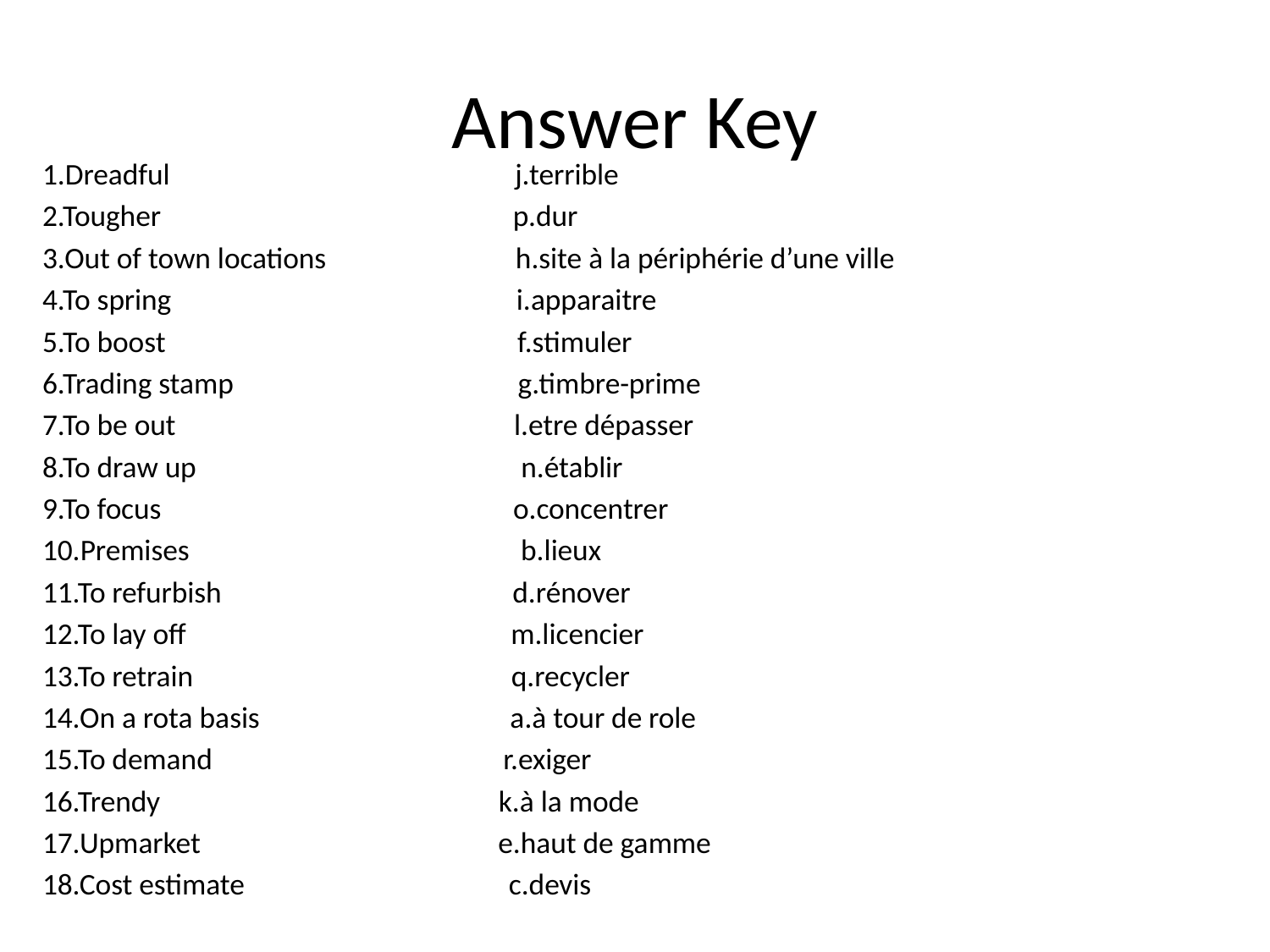

# Answer Key
1.Dreadful                                                   j.terrible
2.Tougher                                                    p.dur
3.Out of town locations                            h.site à la périphérie d’une ville
4.To spring                                                   i.apparaitre
5.To boost                                                    f.stimuler
6.Trading stamp                                          g.timbre-prime
7.To be out                                                  l.etre dépasser
8.To draw up                                                n.établir
9.To focus                                                    o.concentrer
10.Premises                                                 b.lieux
11.To refurbish                                           d.rénover
12.To lay off                                                m.licencier
13.To retrain                                               q.recycler
14.On a rota basis                                     a.à tour de role
15.To demand                                           r.exiger
16.Trendy                                                  k.à la mode
17.Upmarket                                            e.haut de gamme
18.Cost estimate                                       c.devis